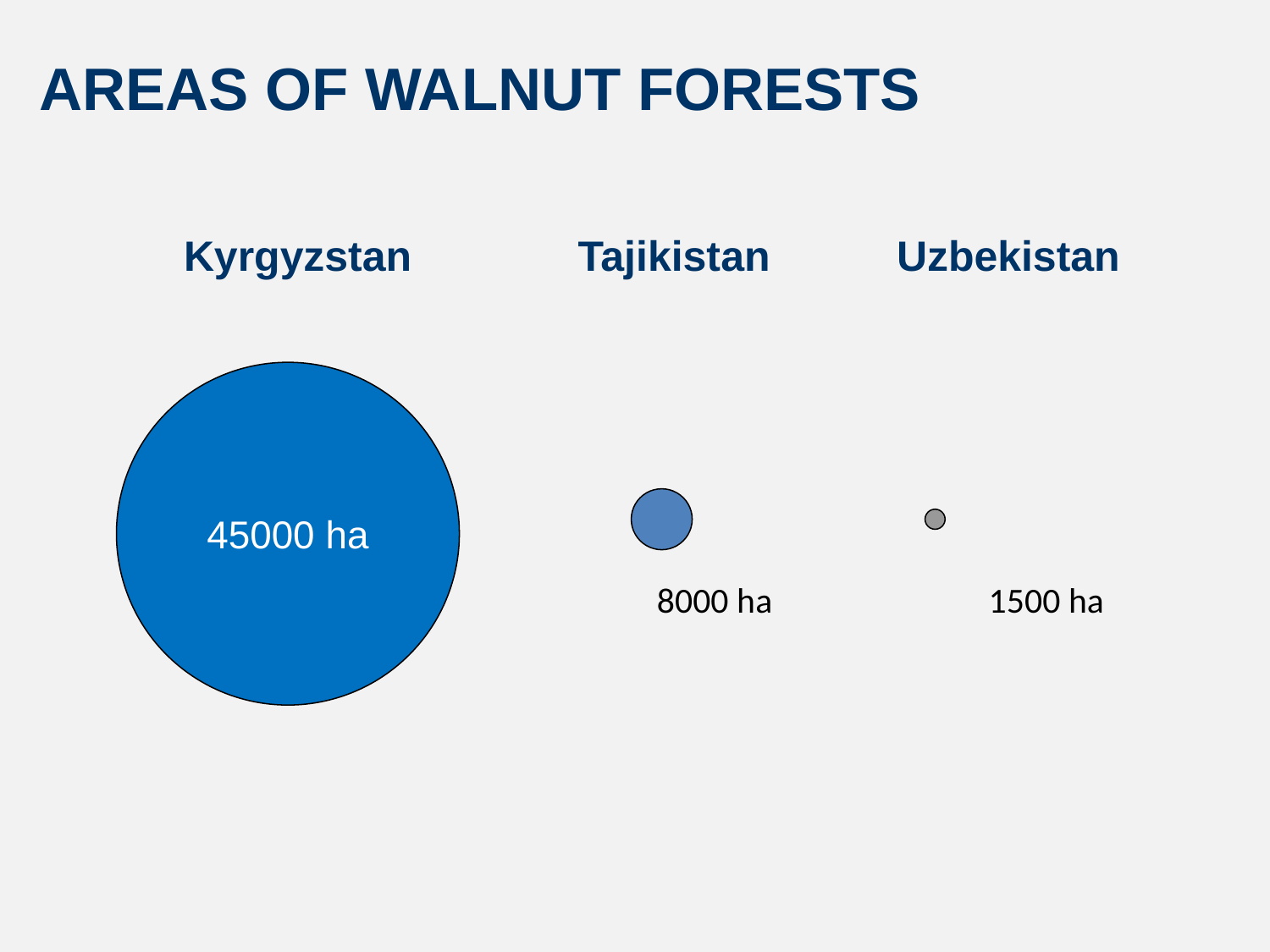

# AREAS OF WALNUT FORESTS
Tajikistan
Uzbekistan
Kyrgyzstan
45000 ha

8000 ha
1500 ha